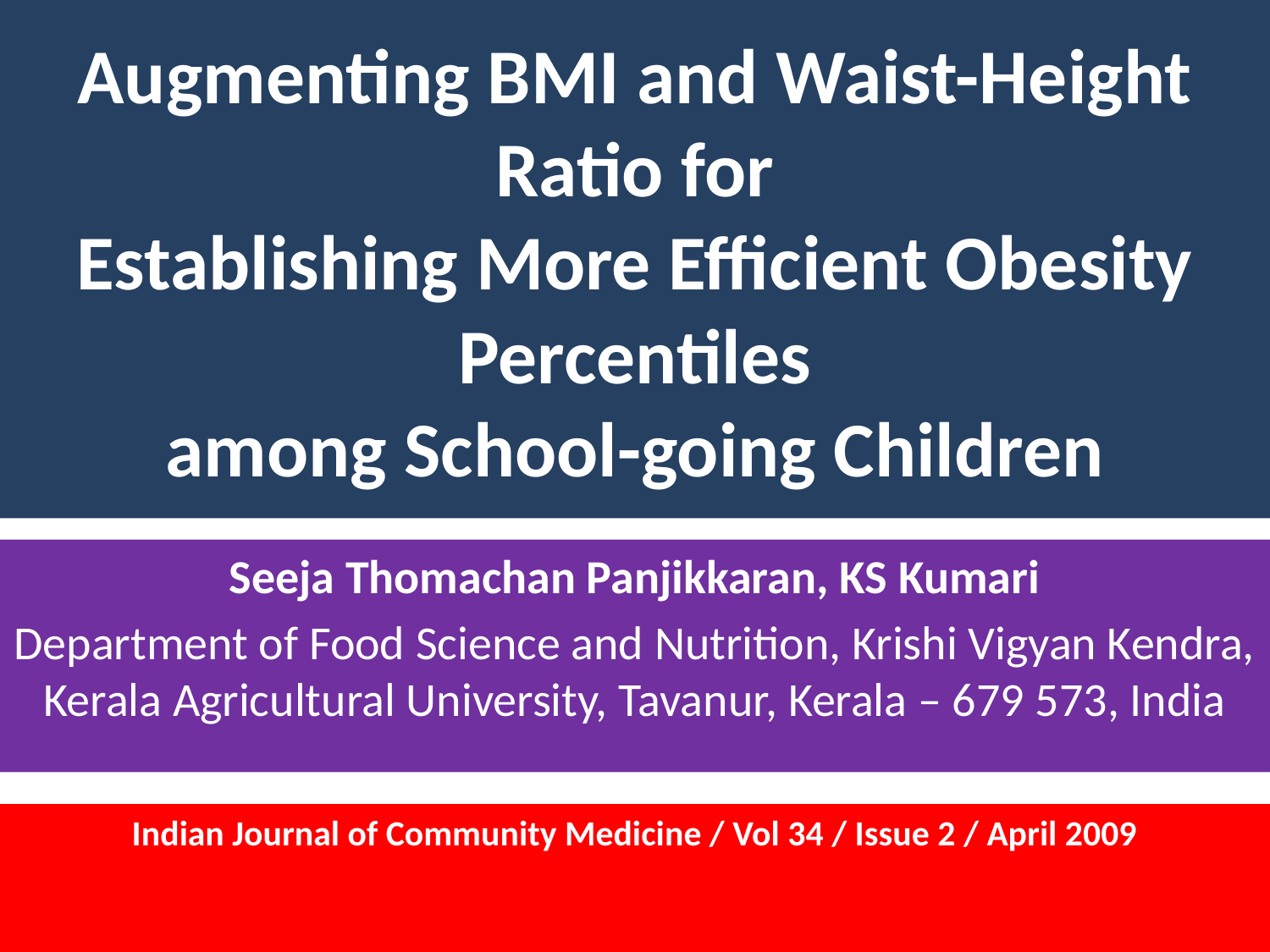

# Augmenting BMI and Waist-Height Ratio for Establishing More Efficient Obesity Percentiles among School-going Children
Seeja Thomachan Panjikkaran, KS Kumari
Department of Food Science and Nutrition, Krishi Vigyan Kendra, Kerala Agricultural University, Tavanur, Kerala – 679 573, India
Indian Journal of Community Medicine / Vol 34 / Issue 2 / April 2009